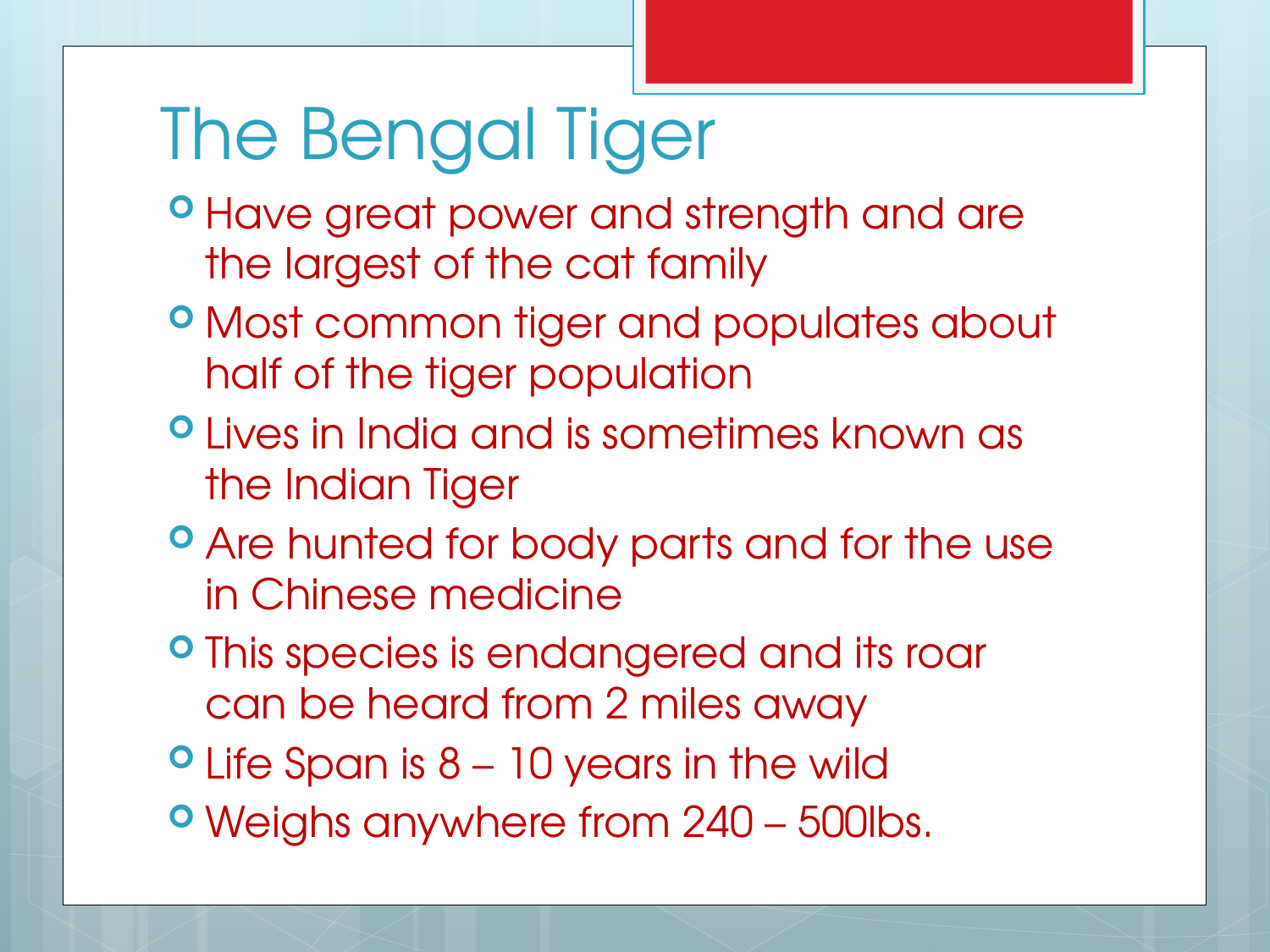

# The Bengal Tiger
Have great power and strength and are the largest of the cat family
Most common tiger and populates about half of the tiger population
Lives in India and is sometimes known as the Indian Tiger
Are hunted for body parts and for the use in Chinese medicine
This species is endangered and its roar can be heard from 2 miles away
Life Span is 8 – 10 years in the wild
Weighs anywhere from 240 – 500lbs.